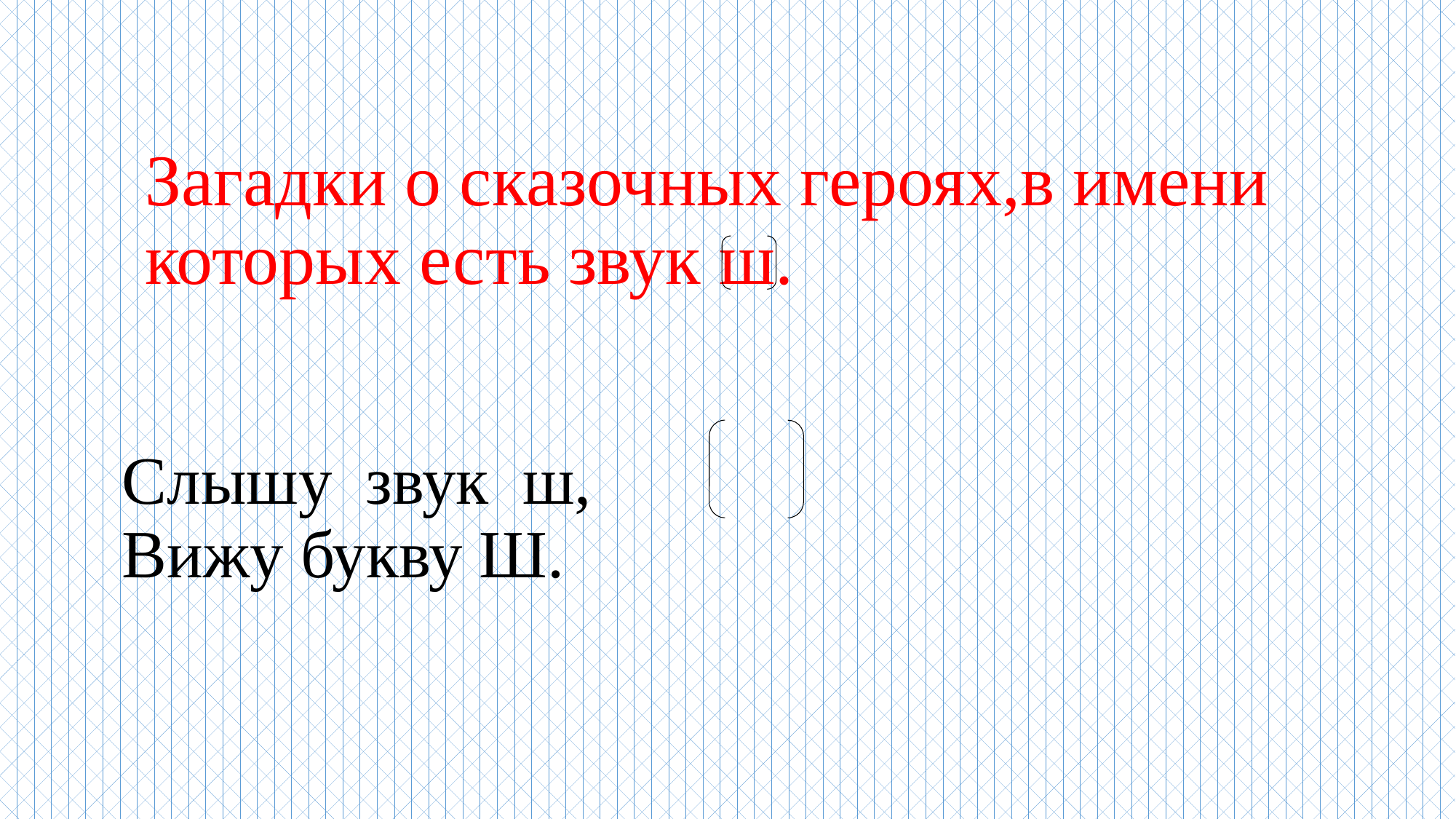

Загадки о сказочных героях,в имени которых есть звук ш.

# Слышу  звук  ш, Вижу букву Ш.